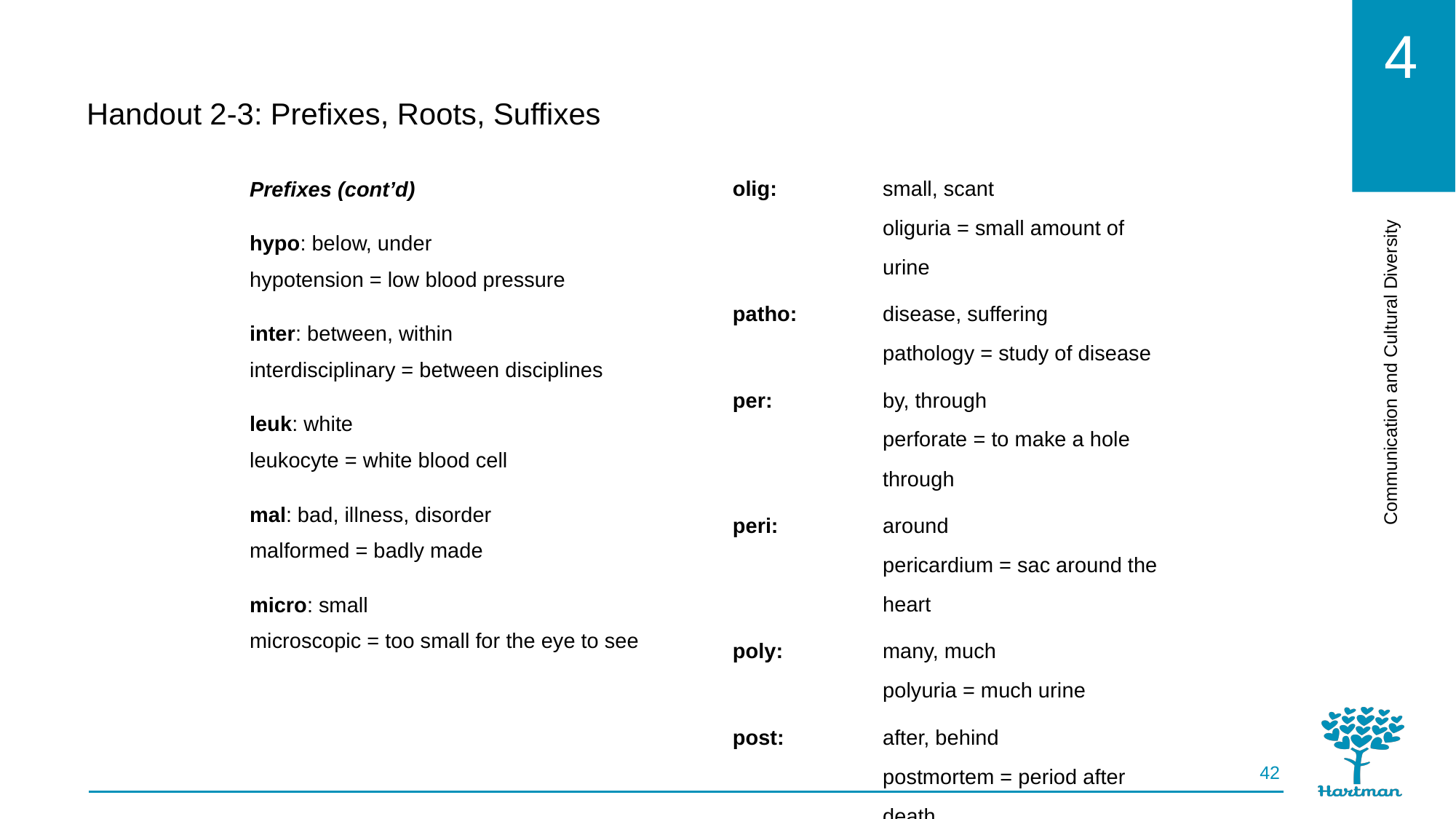

Handout 2-3: Prefixes, Roots, Suffixes
olig: 	small, scant
oliguria = small amount of urine
patho: 	disease, suffering
pathology = study of disease
per: 	by, through
perforate = to make a hole through
peri: 	around
pericardium = sac around the heart
poly: 	many, much
polyuria = much urine
post: 	after, behind
postmortem = period after death
Prefixes (cont’d)
hypo: below, under
hypotension = low blood pressure
inter: between, within
interdisciplinary = between disciplines
leuk: white
leukocyte = white blood cell
mal: bad, illness, disorder
malformed = badly made
micro: small
microscopic = too small for the eye to see
42